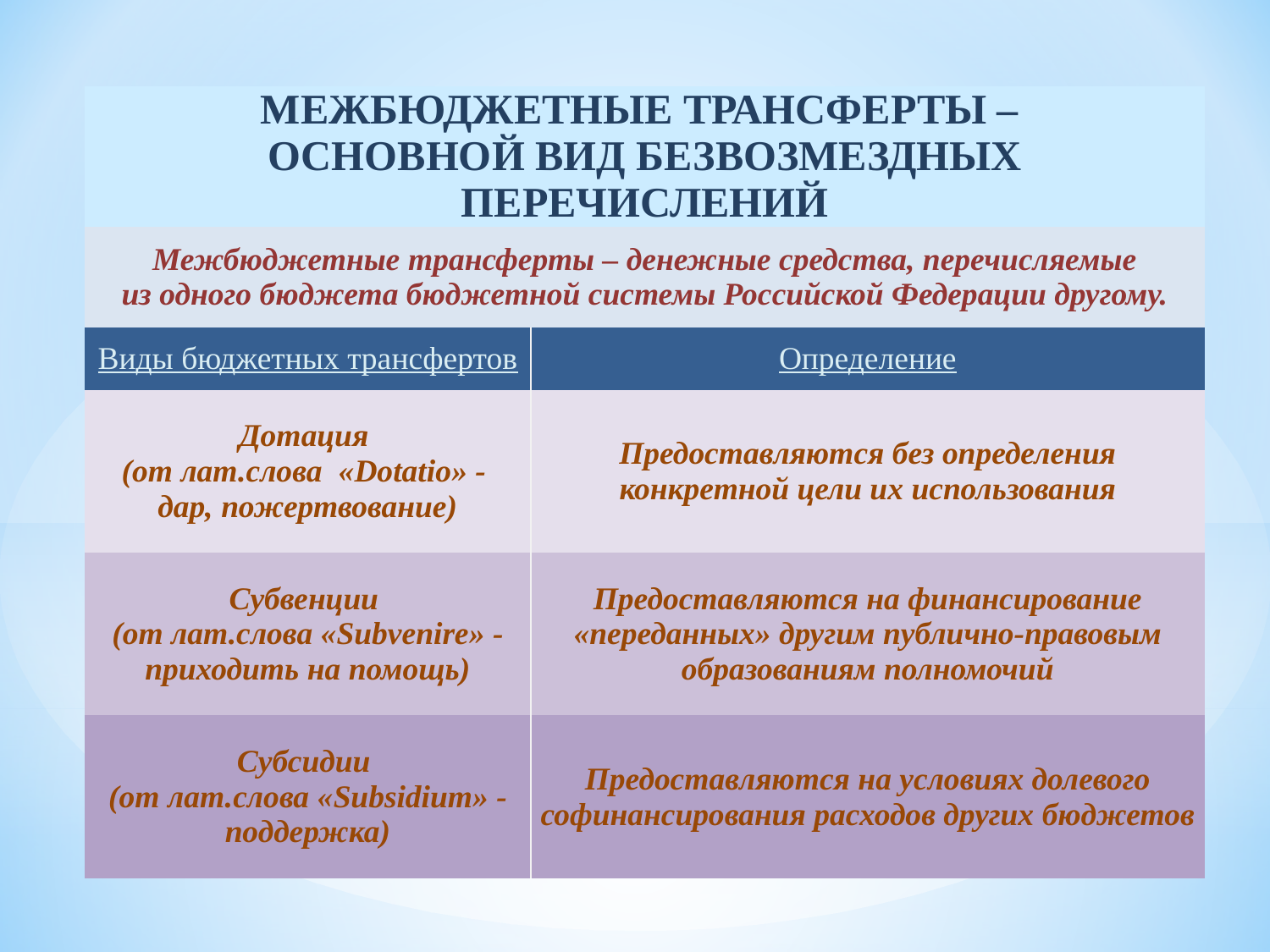

| МЕЖБЮДЖЕТНЫЕ ТРАНСФЕРТЫ – ОСНОВНОЙ ВИД БЕЗВОЗМЕЗДНЫХ ПЕРЕЧИСЛЕНИЙ |  |
| --- | --- |
| Межбюджетные трансферты – денежные средства, перечисляемые из одного бюджета бюджетной системы Российской Федерации другому. |  |
| Виды бюджетных трансфертов | Определение |
| Дотация (от лат.слова «Dotatio» - дар, пожертвование) | Предоставляются без определения конкретной цели их использования |
| Субвенции (от лат.слова «Subvenire» - приходить на помощь) | Предоставляются на финансирование «переданных» другим публично-правовым образованиям полномочий |
| Субсидии (от лат.слова «Subsidium» - поддержка) | Предоставляются на условиях долевого софинансирования расходов других бюджетов |